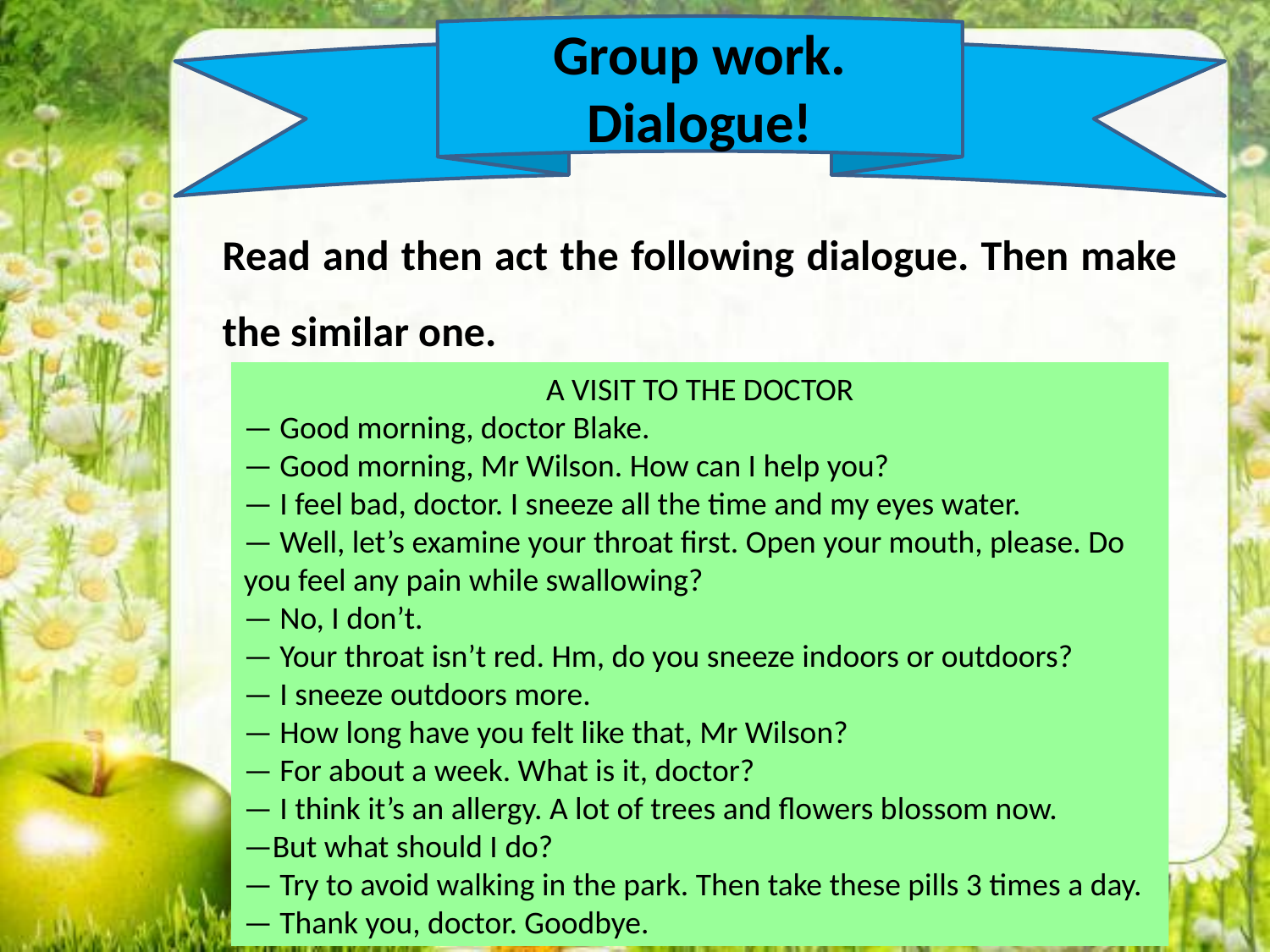

Group work. Dialogue!
Read and then act the following dialogue. Then make the similar one.
A VISIT TO THE DOCTOR
— Good morning, doctor Blake.
— Good morning, Mr Wilson. How can I help you?
— I feel bad, doctor. I sneeze all the time and my eyes water.
— Well, let’s examine your throat first. Open your mouth, please. Do you feel any pain while swallowing?
— No, I don’t.
— Your throat isn’t red. Hm, do you sneeze indoors or outdoors?
— I sneeze outdoors more.
— How long have you felt like that, Mr Wilson?
— For about a week. What is it, doctor?
— I think it’s an allergy. A lot of trees and flowers blossom now.
—But what should I do?
— Try to avoid walking in the park. Then take these pills 3 times a day.
— Thank you, doctor. Goodbye.